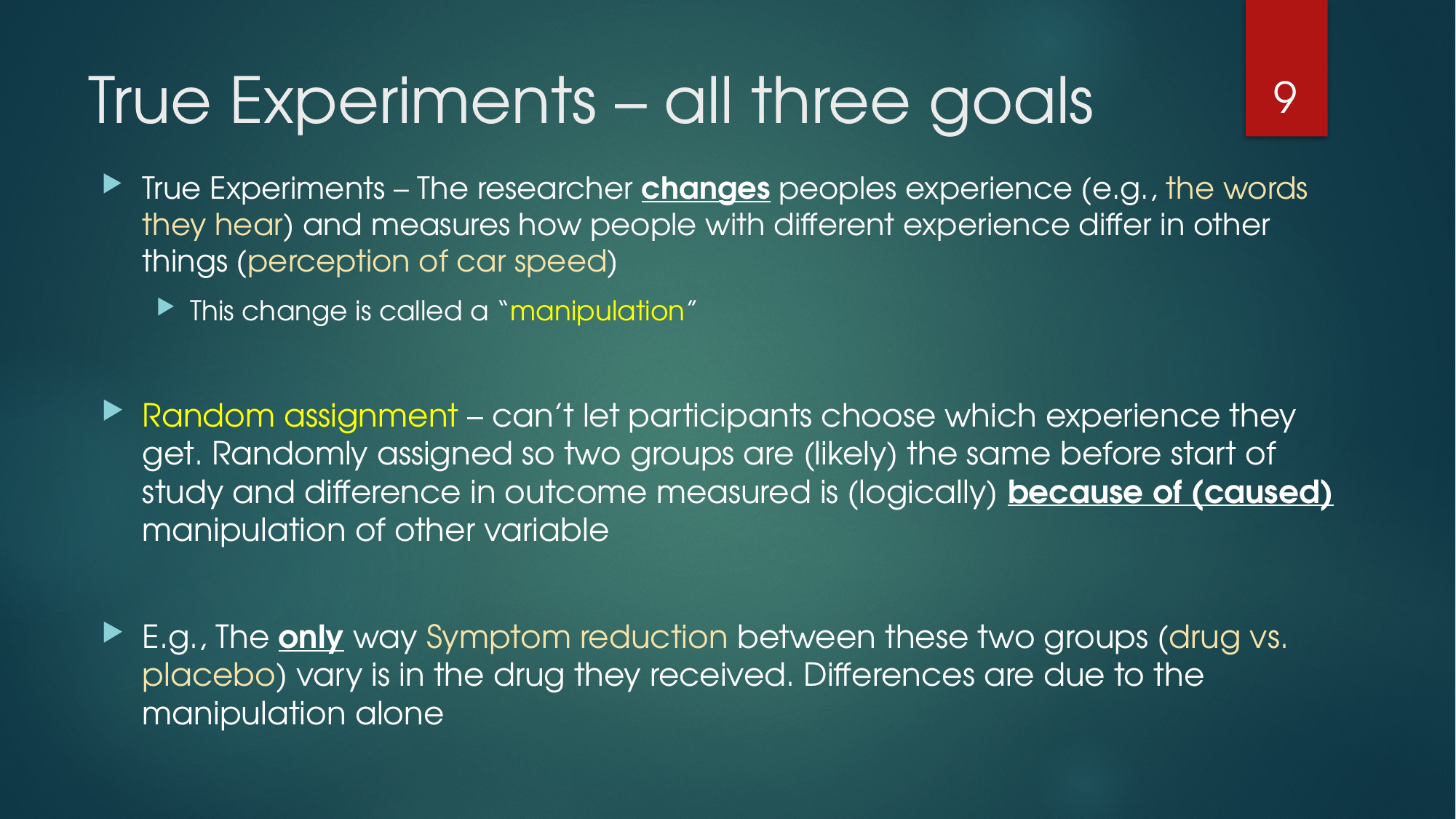

9
# True Experiments – all three goals
True Experiments – The researcher changes peoples experience (e.g., the words they hear) and measures how people with different experience differ in other things (perception of car speed)
This change is called a “manipulation”

Random assignment – can’t let participants choose which experience they get. Randomly assigned so two groups are (likely) the same before start of study and difference in outcome measured is (logically) because of (caused) manipulation of other variable

E.g., The only way Symptom reduction between these two groups (drug vs. placebo) vary is in the drug they received. Differences are due to the manipulation alone